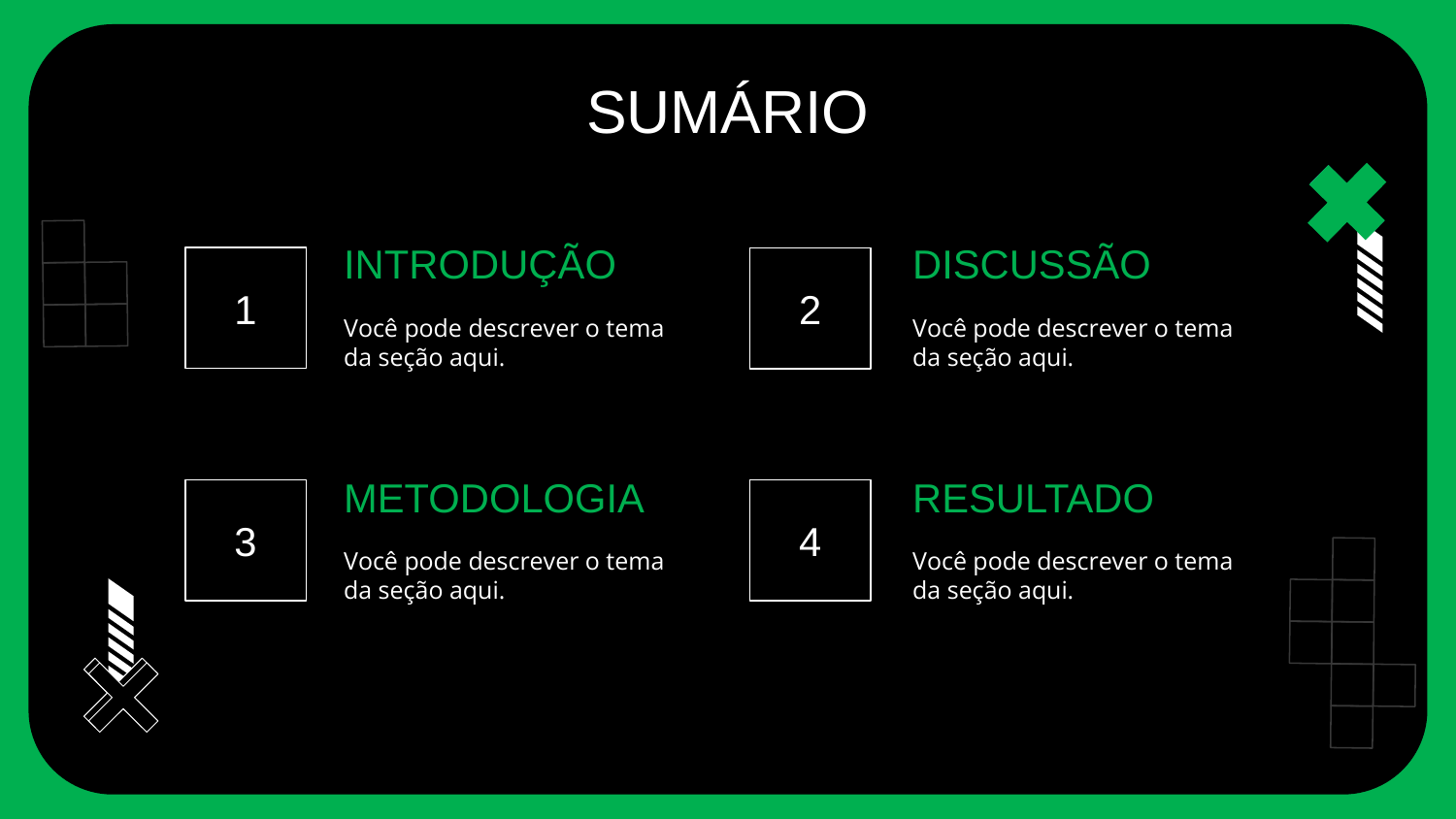

SUMÁRIO

DISCUSSÃO
# INTRODUÇÃO
1
2
Você pode descrever o tema da seção aqui.
Você pode descrever o tema da seção aqui.
METODOLOGIA
RESULTADO
3
4
Você pode descrever o tema da seção aqui.
Você pode descrever o tema da seção aqui.